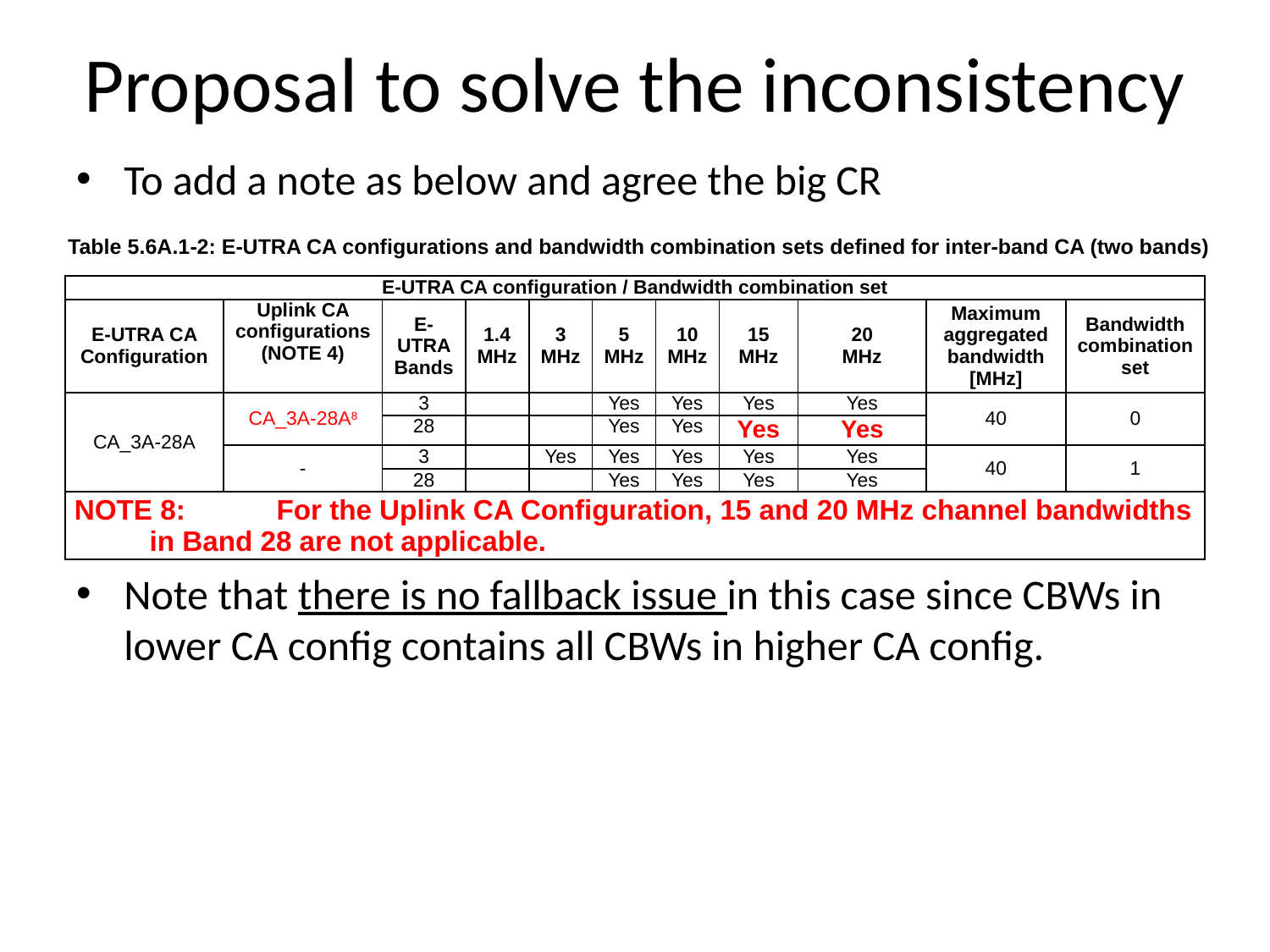

# Proposal to solve the inconsistency
To add a note as below and agree the big CR

Note that there is no fallback issue in this case since CBWs in lower CA config contains all CBWs in higher CA config.
Table 5.6A.1-2: E-UTRA CA configurations and bandwidth combination sets defined for inter-band CA (two bands)

| E-UTRA CA configuration / Bandwidth combination set |  |  |  |  |  |  |  |  |  |  |
| --- | --- | --- | --- | --- | --- | --- | --- | --- | --- | --- |
| E-UTRA CA Configuration | Uplink CA configurations (NOTE 4) | E-UTRA Bands | 1.4 MHz | 3 MHz | 5 MHz | 10 MHz | 15 MHz | 20 MHz | Maximum aggregated bandwidth [MHz] | Bandwidth combination set |
| CA\_3A-28A | CA\_3A-28A8 | 3 |  |  | Yes | Yes | Yes | Yes | 40 | 0 |
|  |  | 28 |  |  | Yes | Yes | Yes | Yes |  |  |
|  | - | 3 |  | Yes | Yes | Yes | Yes | Yes | 40 | 1 |
|  |  | 28 |  |  | Yes | Yes | Yes | Yes |  |  |
| NOTE 8: For the Uplink CA Configuration, 15 and 20 MHz channel bandwidths in Band 28 are not applicable. |  |  |  |  |  |  |  |  |  |  |